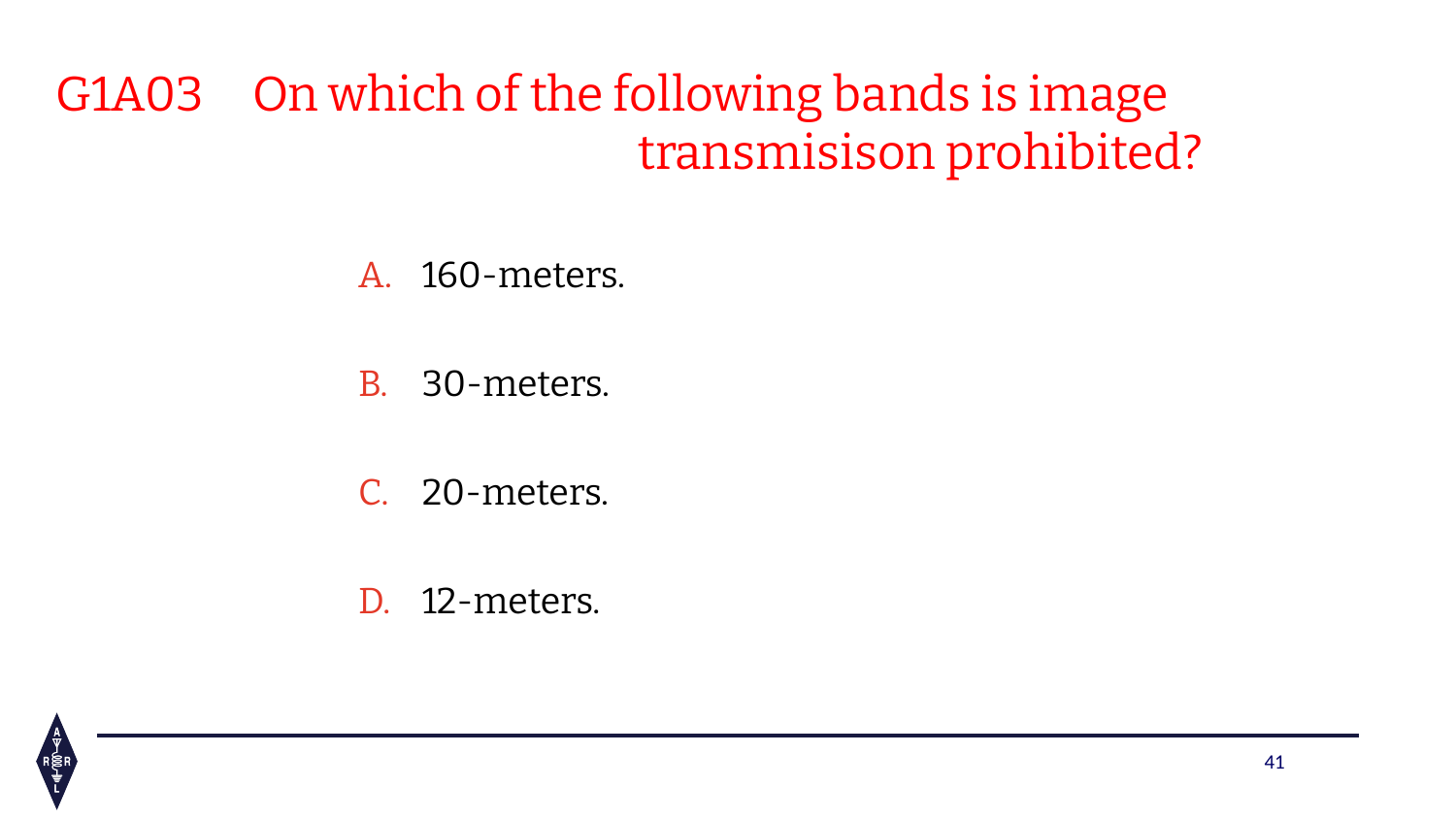

G1A03     On which of the following bands is image 						transmisison prohibited?
160-meters. ​

30-meters. ​

20-meters.​

12-meters.
41